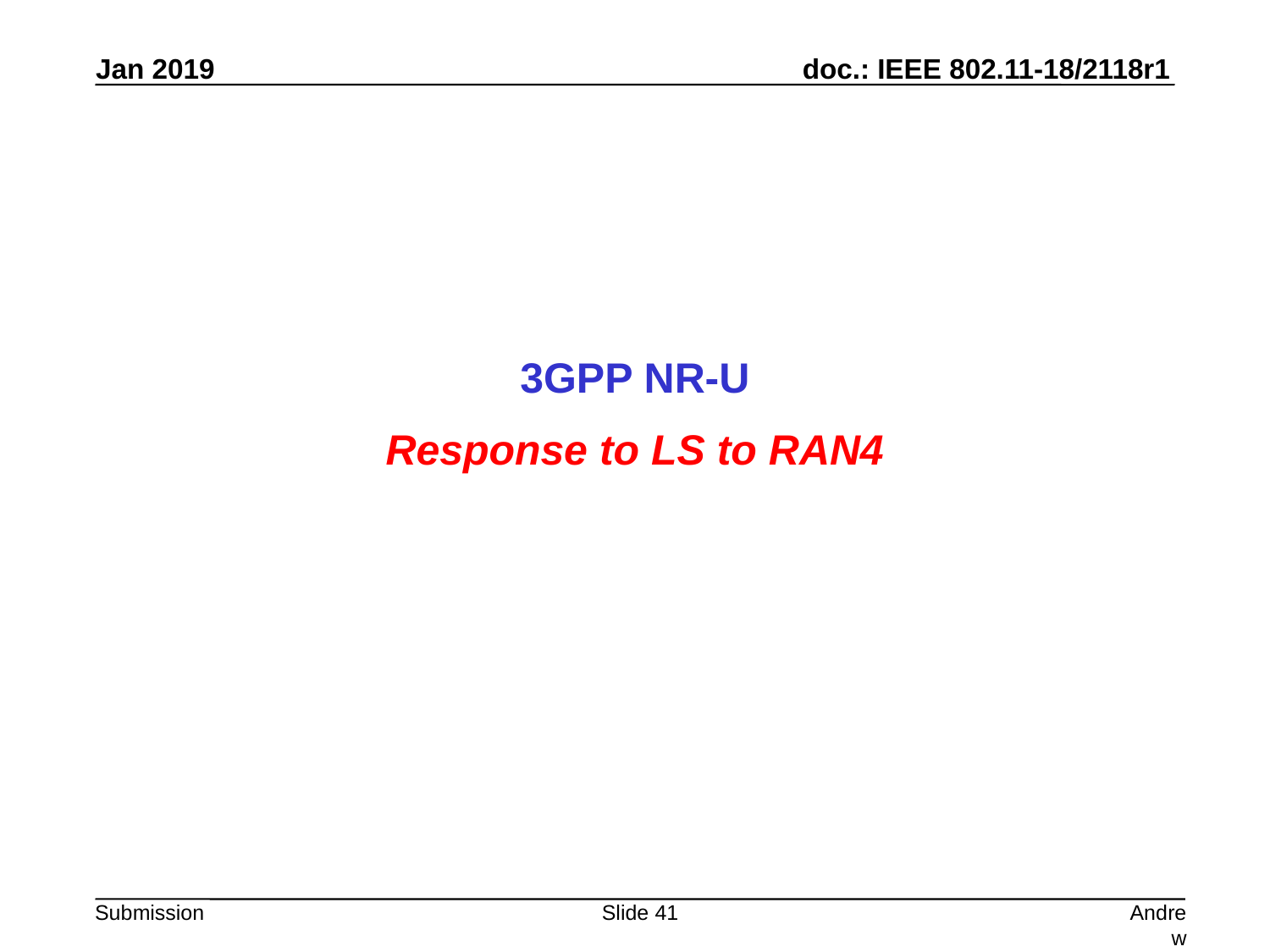

3GPP NR-U
Response to LS to RAN4
Slide 41
Andrew Myles, Cisco